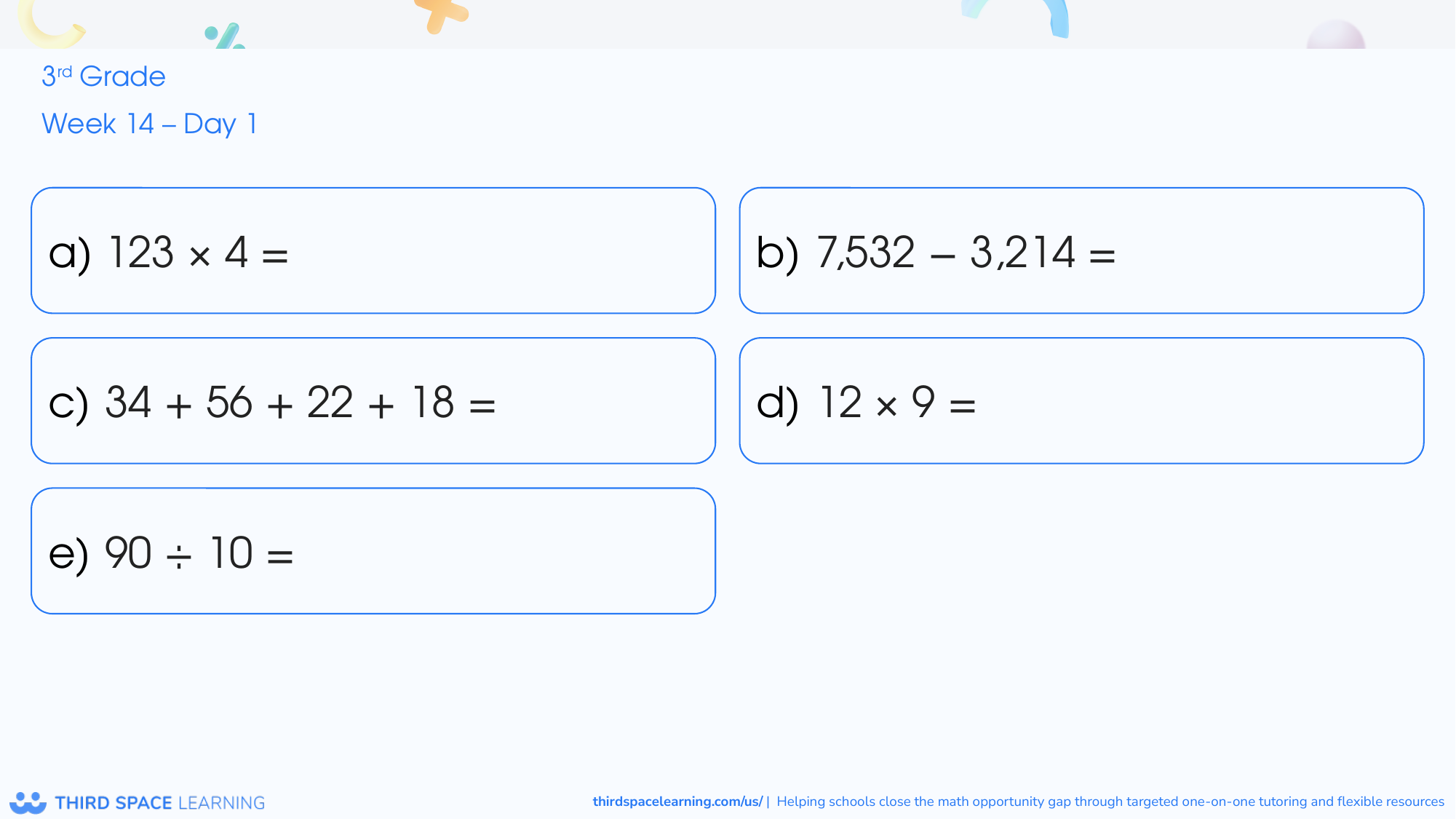

3rd Grade
Week 14 – Day 1
123 × 4 =
7,532 − 3,214 =
34 + 56 + 22 + 18 =
12 × 9 =
90 ÷ 10 =